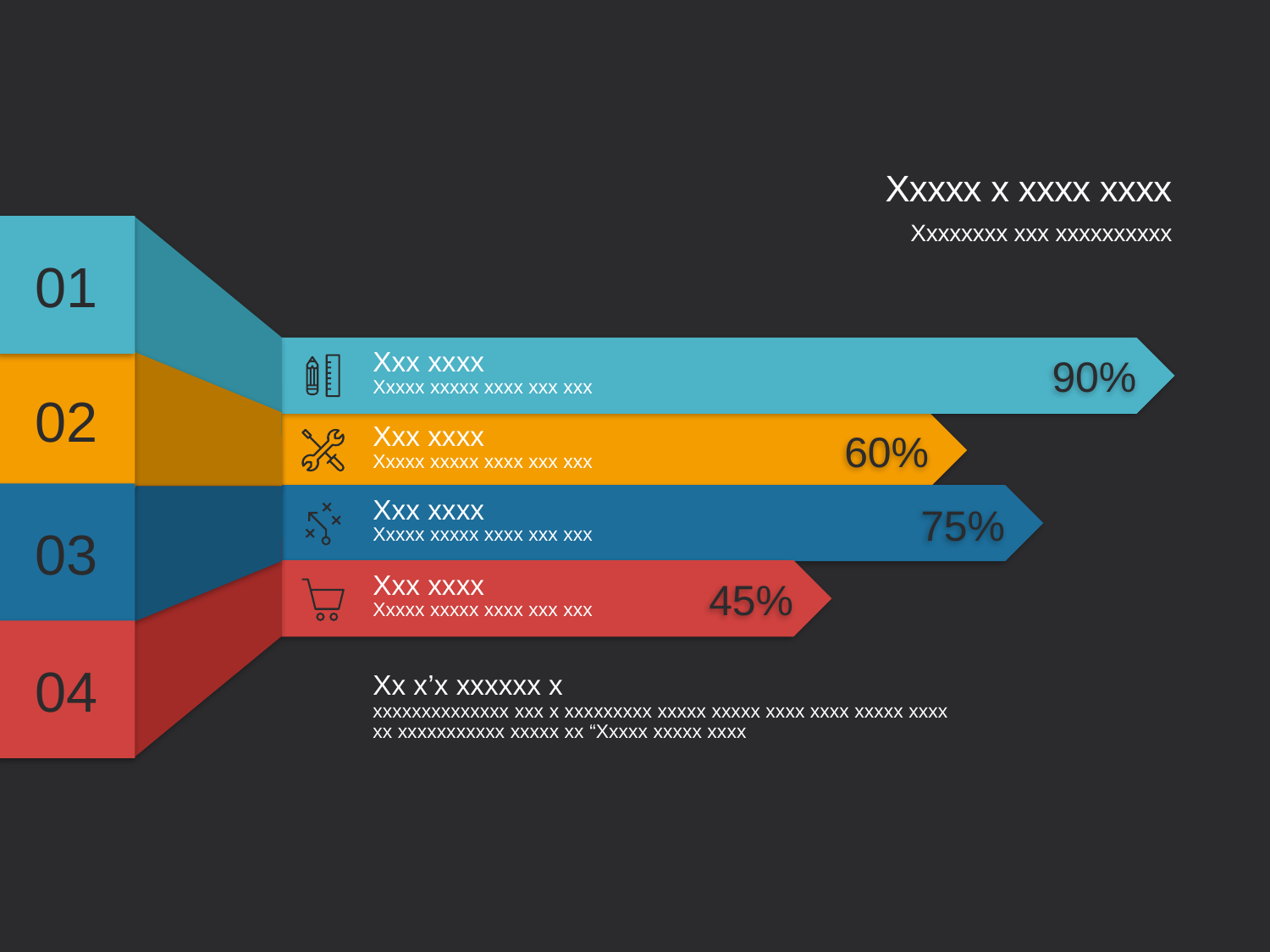

# Xxxxx x xxxx xxxx
01

Xxxxxxxx xxx xxxxxxxxxx

Xxx xxxx
Xxxxx xxxxx xxxx xxx xxx
90%
02

Xxx xxxx
Xxxxx xxxxx xxxx xxx xxx
60%

03

Xxx xxxx
Xxxxx xxxxx xxxx xxx xxx
75%

Xxx xxxx
Xxxxx xxxxx xxxx xxx xxx
45%

04
Xx x’x xxxxxx x
xxxxxxxxxxxxxx xxx x xxxxxxxxx xxxxx xxxxx xxxx xxxx xxxxx xxxx xx xxxxxxxxxxx xxxxx xx “Xxxxx xxxxx xxxx